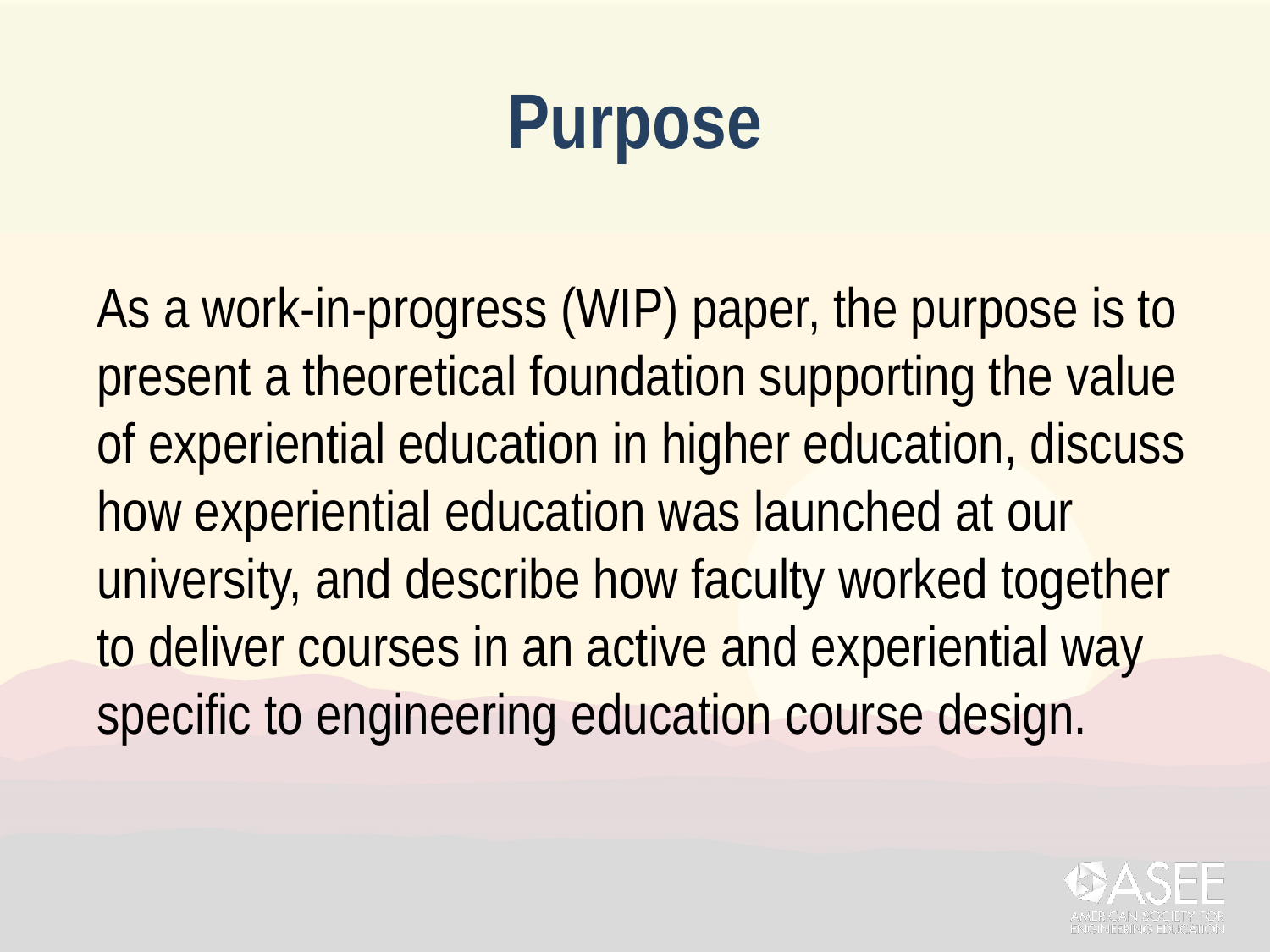

# Purpose
As a work-in-progress (WIP) paper, the purpose is to present a theoretical foundation supporting the value of experiential education in higher education, discuss how experiential education was launched at our university, and describe how faculty worked together to deliver courses in an active and experiential way specific to engineering education course design.